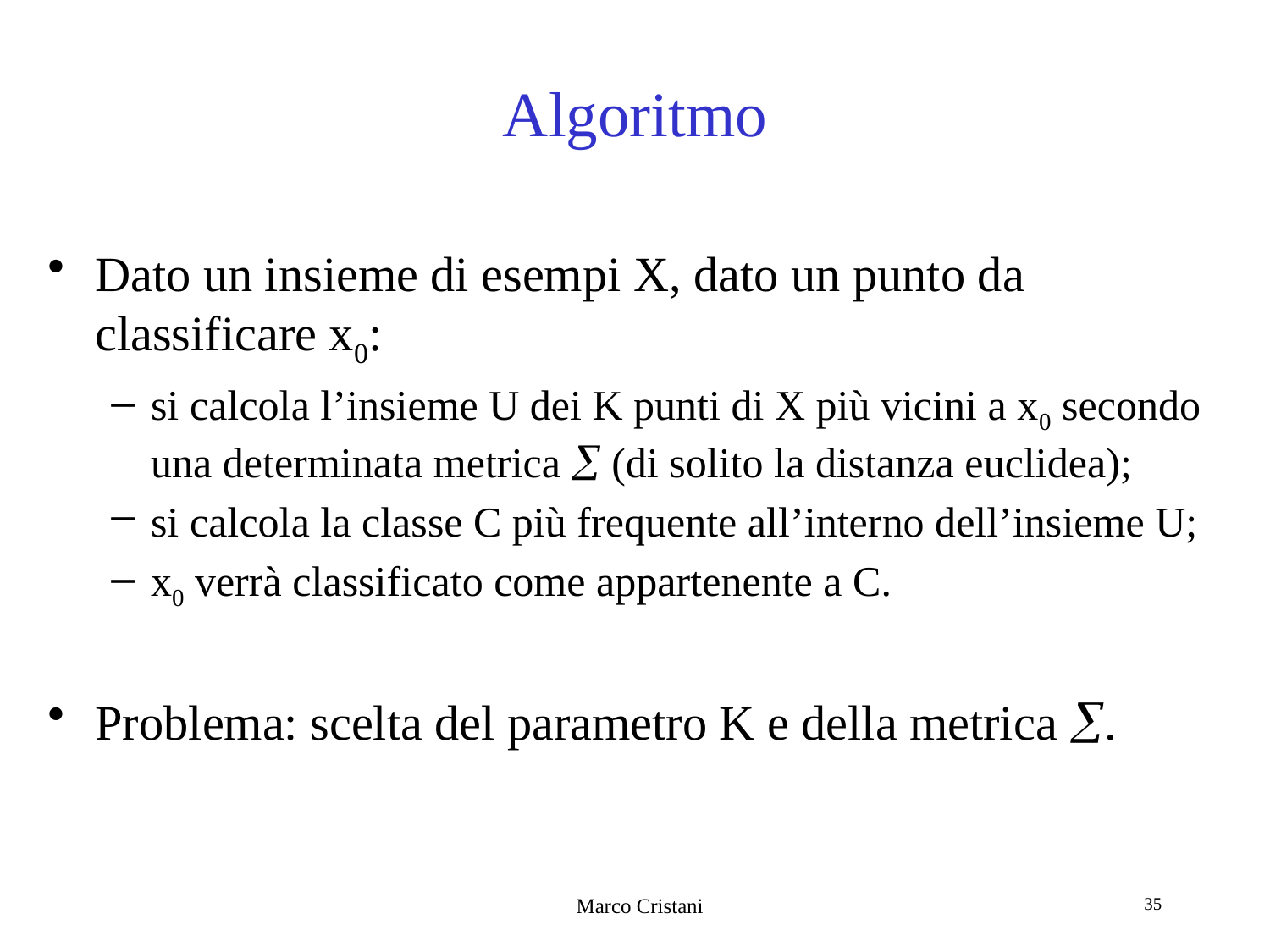

# Algoritmo
Dato un insieme di esempi X, dato un punto da classificare x0:
si calcola l’insieme U dei K punti di X più vicini a x0 secondo una determinata metrica ∑ (di solito la distanza euclidea);
si calcola la classe C più frequente all’interno dell’insieme U;
x0 verrà classificato come appartenente a C.

Problema: scelta del parametro K e della metrica ∑.
Marco Cristani
35